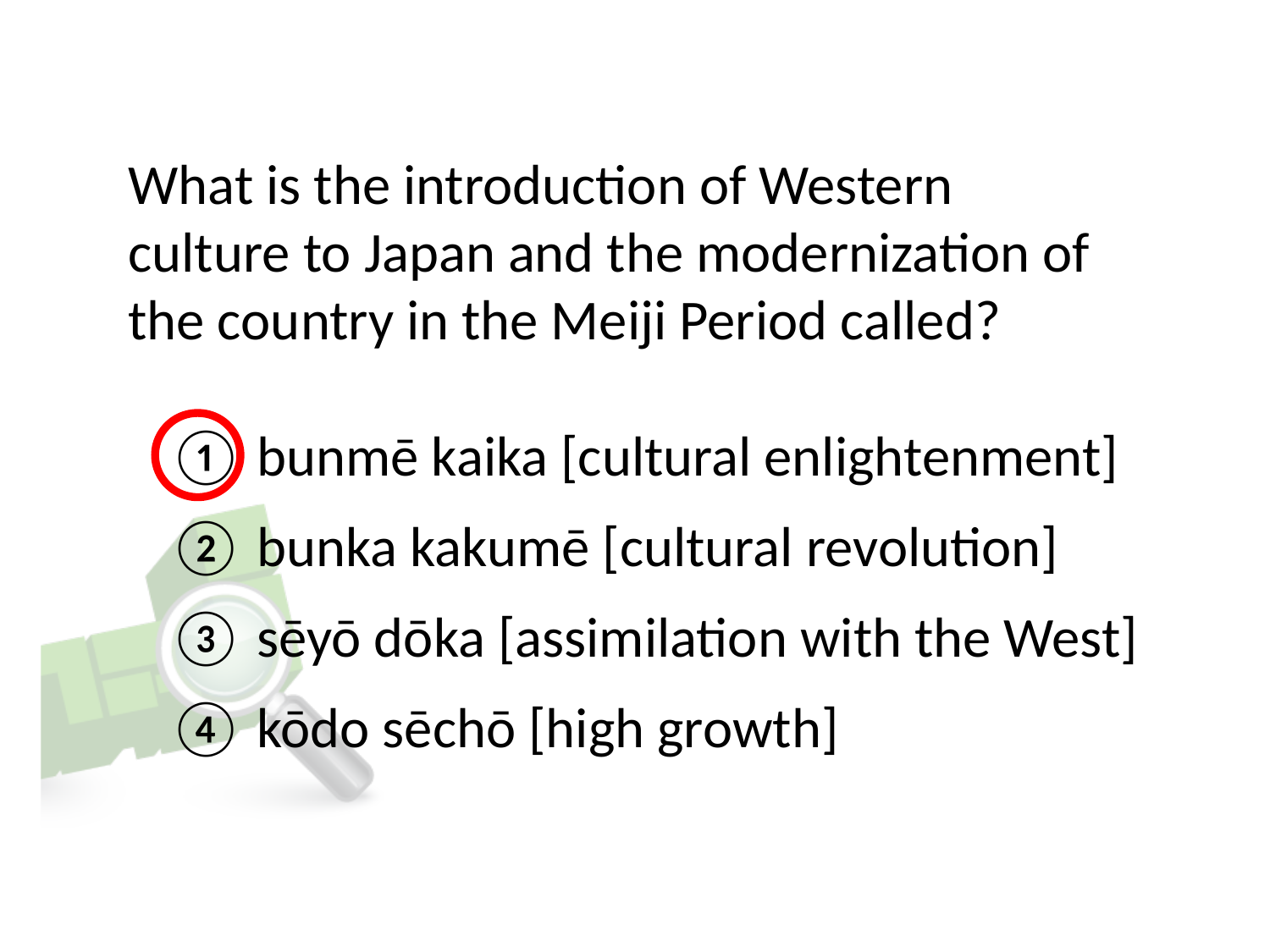

# What is the introduction of Western culture to Japan and the modernization of the country in the Meiji Period called?

① bunmē kaika [cultural enlightenment]
② bunka kakumē [cultural revolution]
③ sēyō dōka [assimilation with the West]
④ kōdo sēchō [high growth]